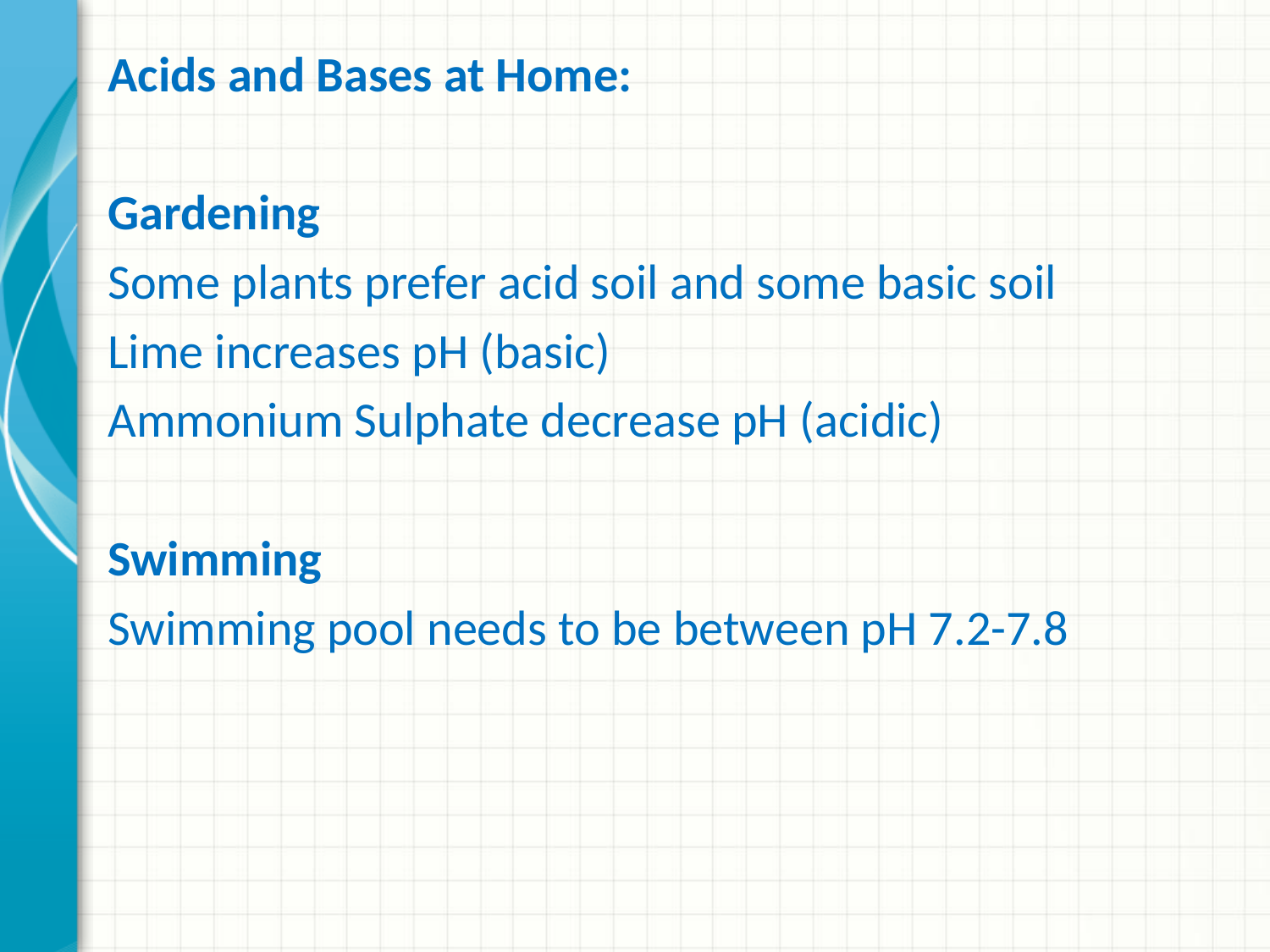

Acids and Bases at Home:

Gardening
Some plants prefer acid soil and some basic soil
Lime increases pH (basic)
Ammonium Sulphate decrease pH (acidic)

Swimming
Swimming pool needs to be between pH 7.2-7.8